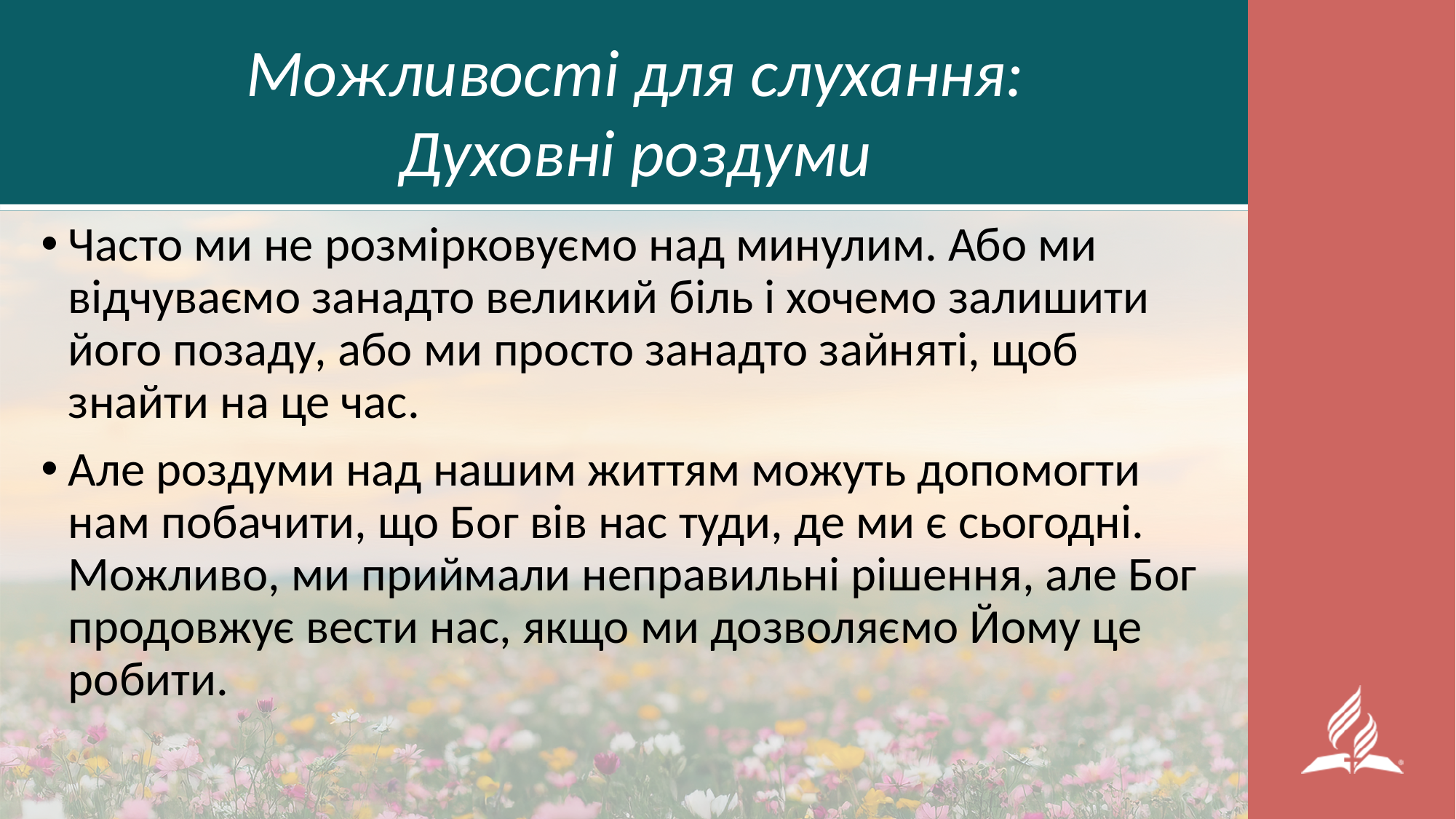

Можливості для слухання:
Духовні роздуми
Часто ми не розмірковуємо над минулим. Або ми відчуваємо занадто великий біль і хочемо залишити його позаду, або ми просто занадто зайняті, щоб знайти на це час.
Але роздуми над нашим життям можуть допомогти нам побачити, що Бог вів нас туди, де ми є сьогодні. Можливо, ми приймали неправильні рішення, але Бог продовжує вести нас, якщо ми дозволяємо Йому це робити.